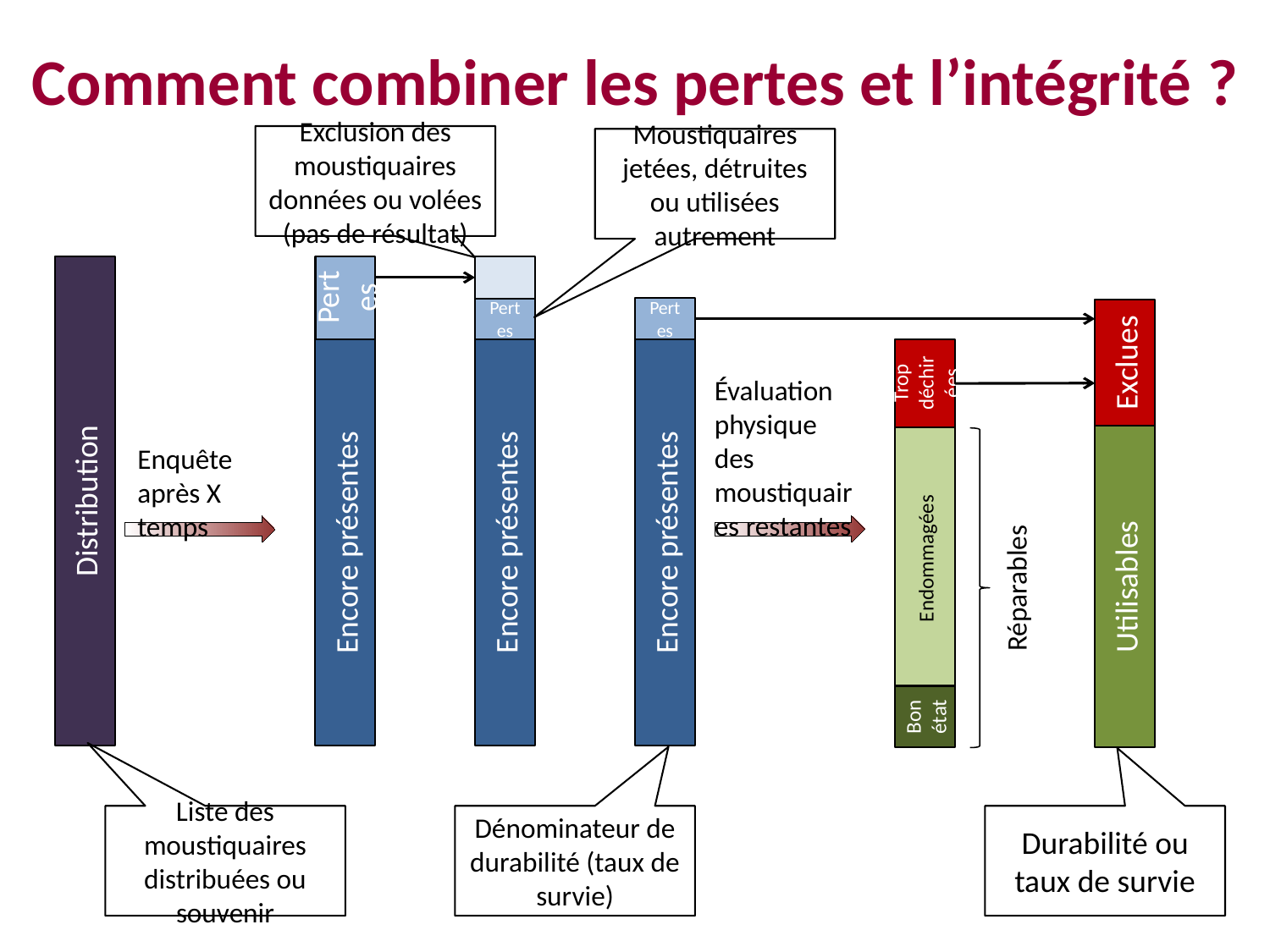

# Comment combiner les pertes et l’intégrité ?
Exclusion des moustiquaires données ou volées (pas de résultat)
Moustiquaires jetées, détruites ou utilisées autrement
Distribution
Pertes

Pertes
Pertes
Exclues
Encore présentes
Encore présentes
Encore présentes
Trop déchirées
Évaluation physique des moustiquaires restantes
Endommagées
Utilisables

Enquête après X temps
Réparables

Bon état
Liste des moustiquaires distribuées ou souvenir
Dénominateur de durabilité (taux de survie)
Durabilité ou taux de survie